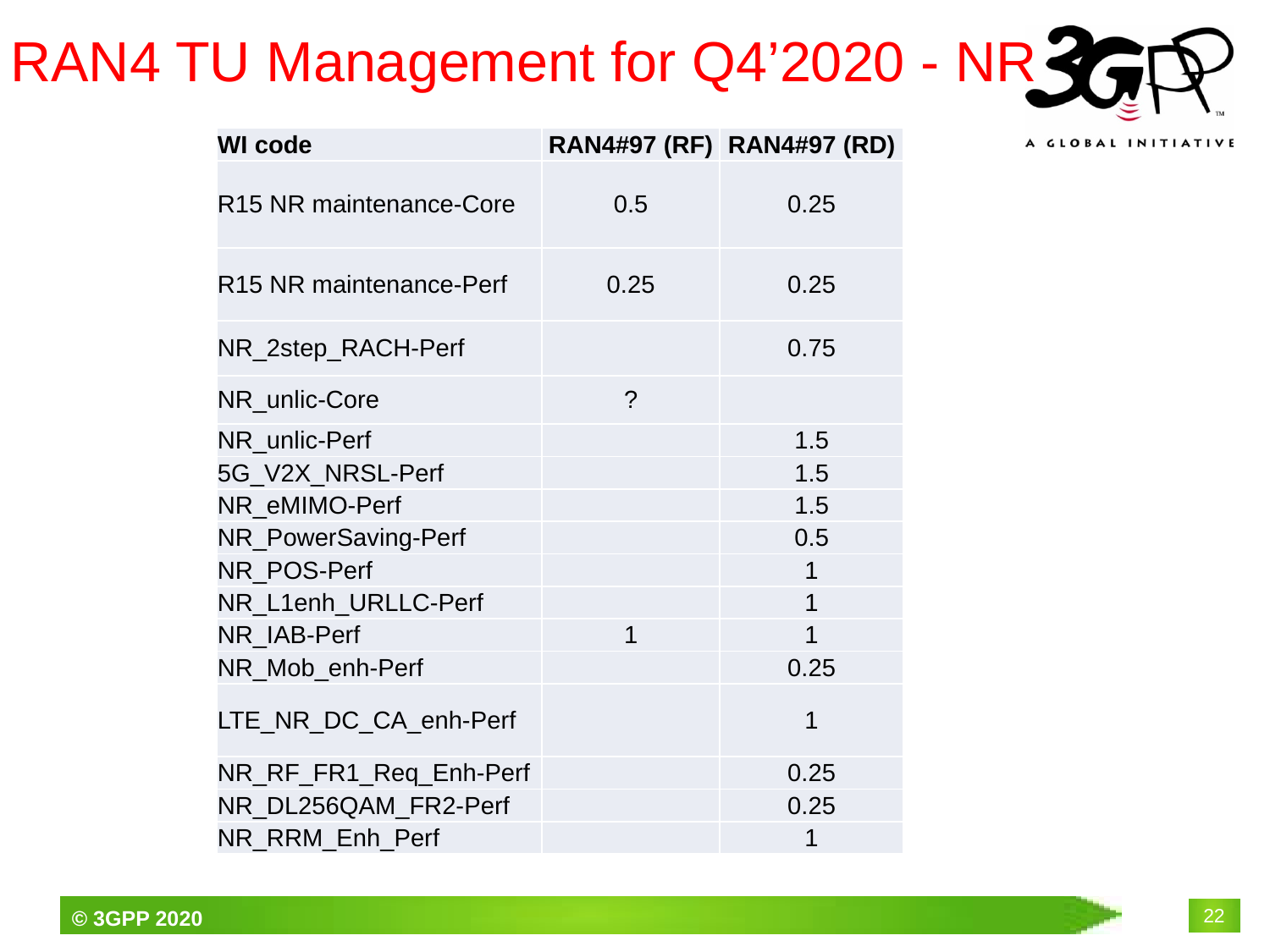

# RAN4 TU Management for Q4’2020 - NR
| WI code | RAN4#97 (RF) | RAN4#97 (RD) |
| --- | --- | --- |
| R15 NR maintenance-Core | 0.5 | 0.25 |
| R15 NR maintenance-Perf | 0.25 | 0.25 |
| NR\_2step\_RACH-Perf |  | 0.75 |
| NR\_unlic-Core | ? |  |
| NR\_unlic-Perf |  | 1.5 |
| 5G\_V2X\_NRSL-Perf |  | 1.5 |
| NR\_eMIMO-Perf |  | 1.5 |
| NR\_PowerSaving-Perf |  | 0.5 |
| NR\_POS-Perf |  | 1 |
| NR\_L1enh\_URLLC-Perf |  | 1 |
| NR\_IAB-Perf | 1 | 1 |
| NR\_Mob\_enh-Perf |  | 0.25 |
| LTE\_NR\_DC\_CA\_enh-Perf |  | 1 |
| NR\_RF\_FR1\_Req\_Enh-Perf |  | 0.25 |
| NR\_DL256QAM\_FR2-Perf |  | 0.25 |
| NR\_RRM\_Enh\_Perf |  | 1 |